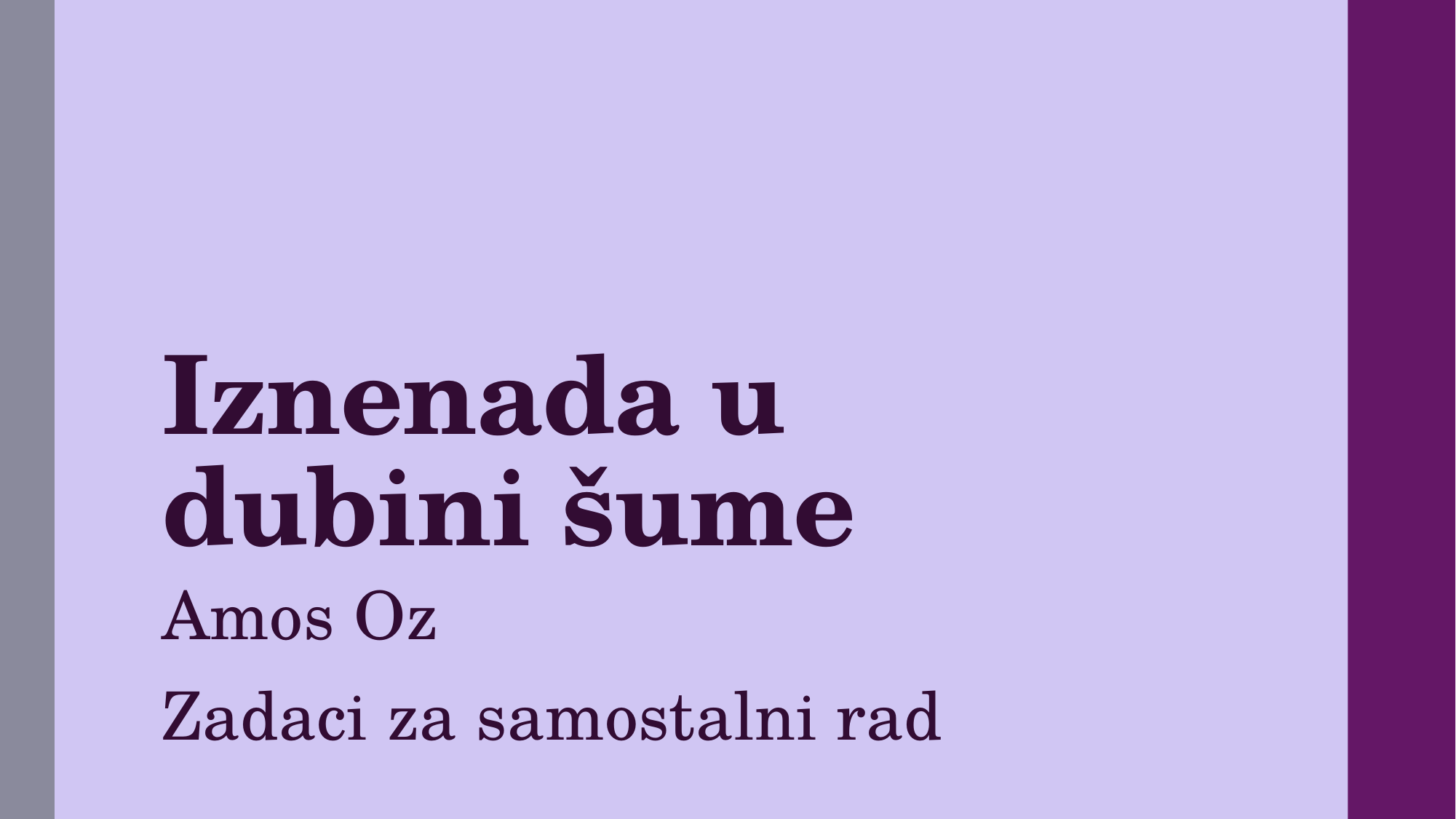

# Iznenada u dubini šume
Amos Oz
Zadaci za samostalni rad